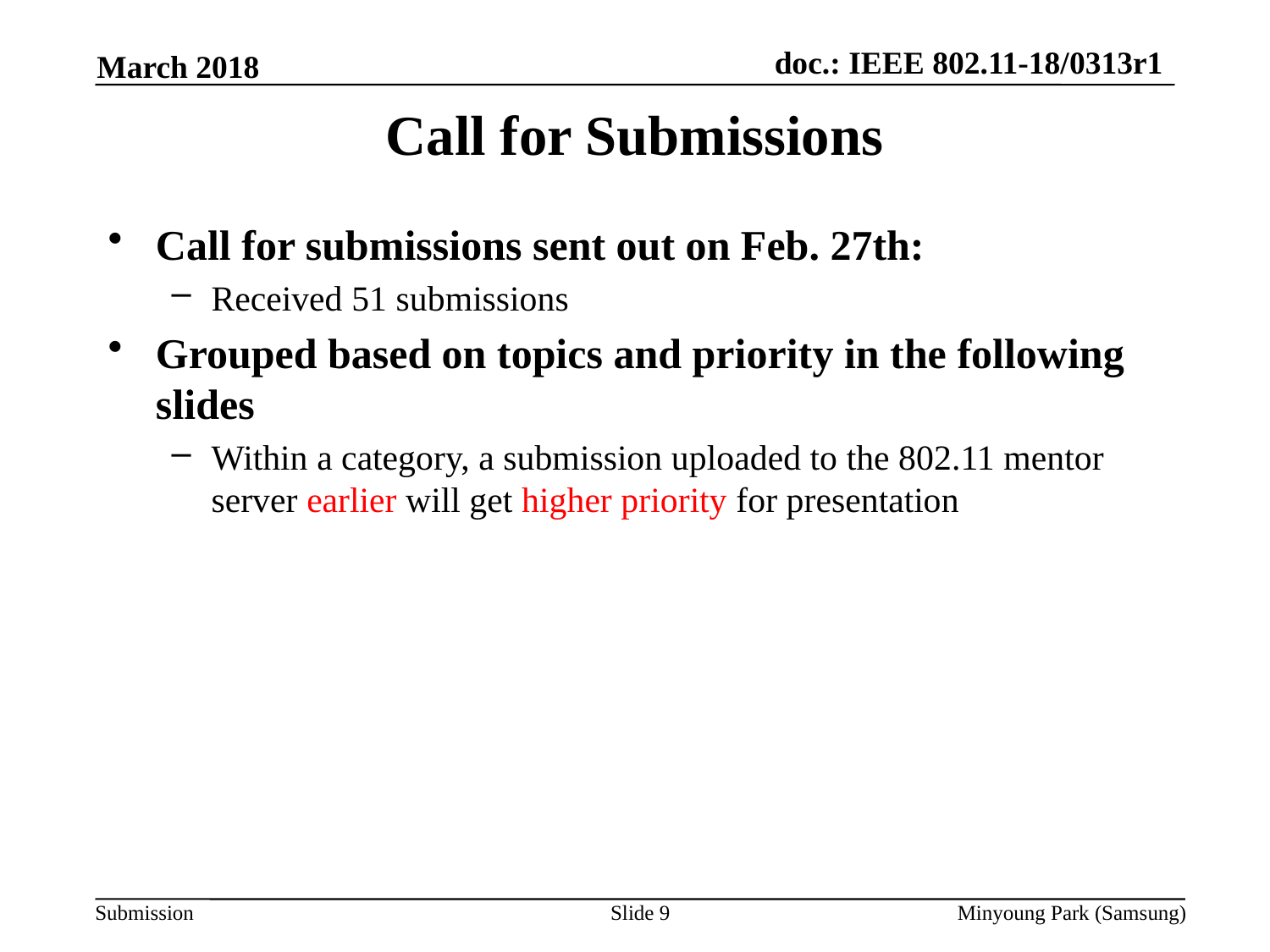

March 2018
# Call for Submissions
Call for submissions sent out on Feb. 27th:
Received 51 submissions
Grouped based on topics and priority in the following slides
Within a category, a submission uploaded to the 802.11 mentor server earlier will get higher priority for presentation

Slide 9
Minyoung Park (Samsung)